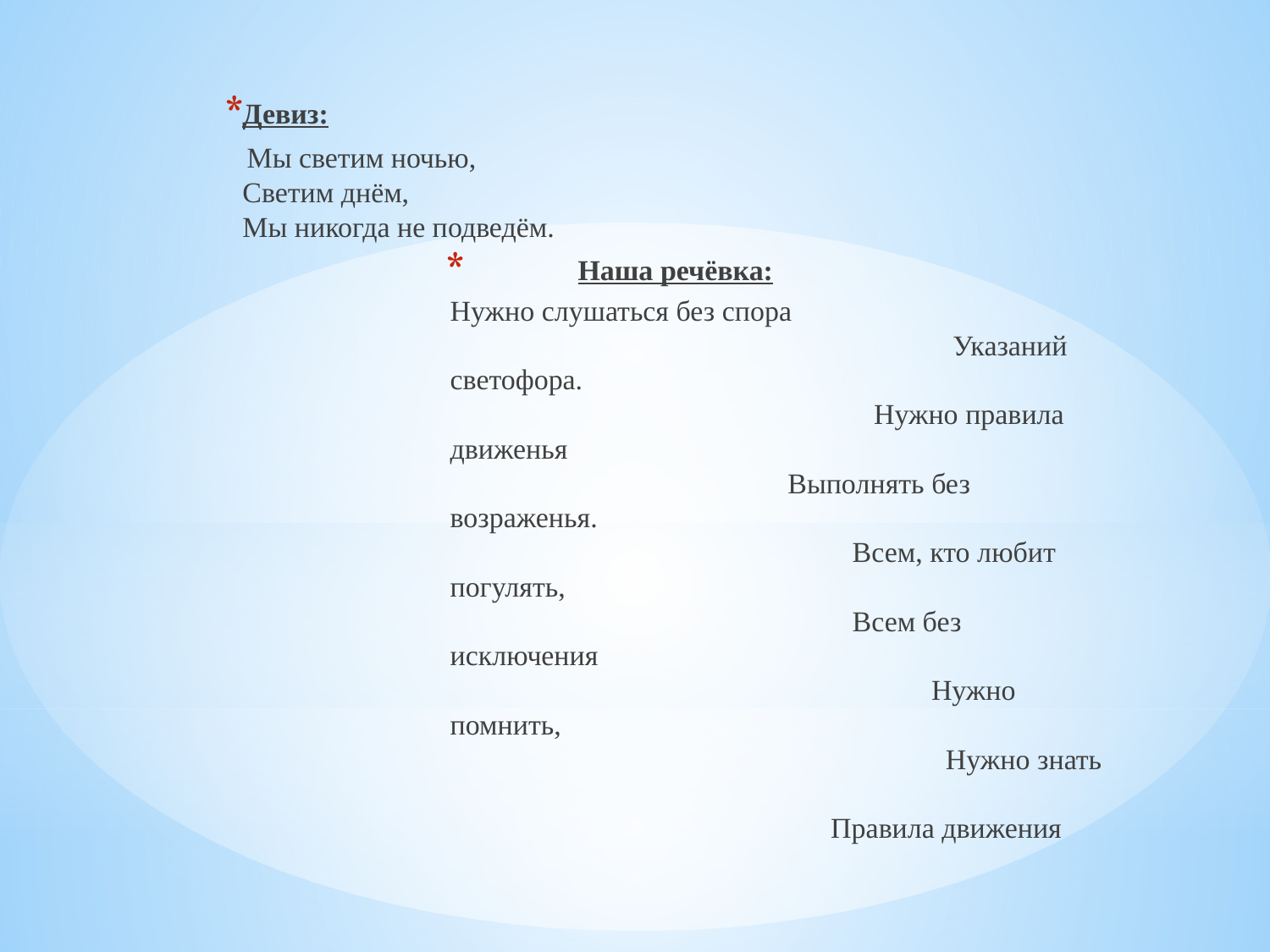

Девиз:
   Мы светим ночью,
Светим днём,
Мы никогда не подведём.
Наша речёвка:
Нужно слушаться без спора                                                                                                                  Указаний светофора.                                                                                                                                     Нужно правила движенья                                                                                                                           Выполнять без возраженья.                                                                                                                               Всем, кто любит погулять,                                                                                                                                    Всем без исключения                                                                                                                                          Нужно помнить,                                                                                                                                                  Нужно знать                                                                                                                                                  Правила движения